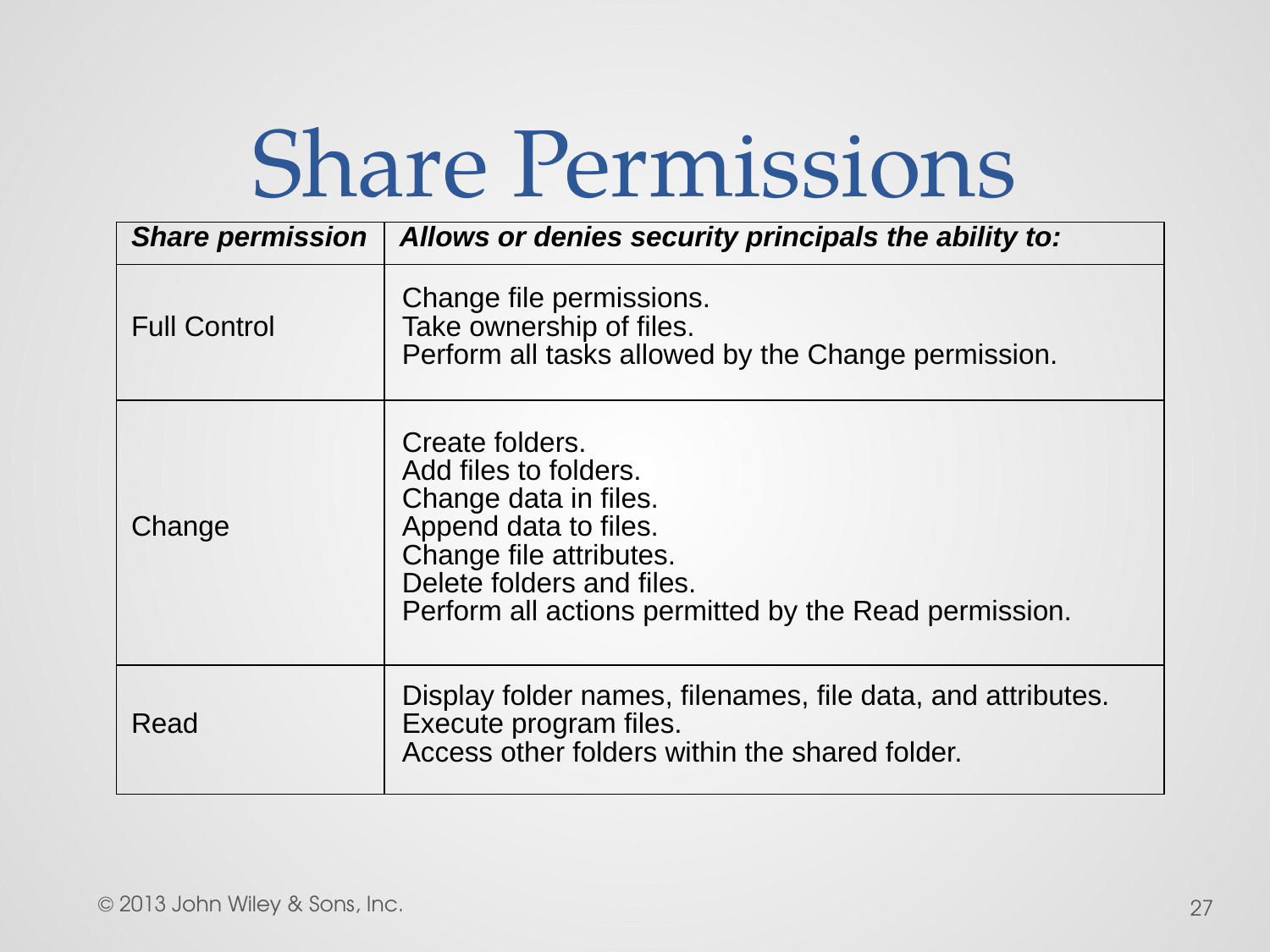

# Share Permissions
| Share permission | Allows or denies security principals the ability to: |
| --- | --- |
| Full Control | Change file permissions. Take ownership of files. Perform all tasks allowed by the Change permission. |
| Change | Create folders. Add files to folders. Change data in files. Append data to files. Change file attributes. Delete folders and files. Perform all actions permitted by the Read permission. |
| Read | Display folder names, filenames, file data, and attributes. Execute program files. Access other folders within the shared folder. |
© 2013 John Wiley & Sons, Inc.
27